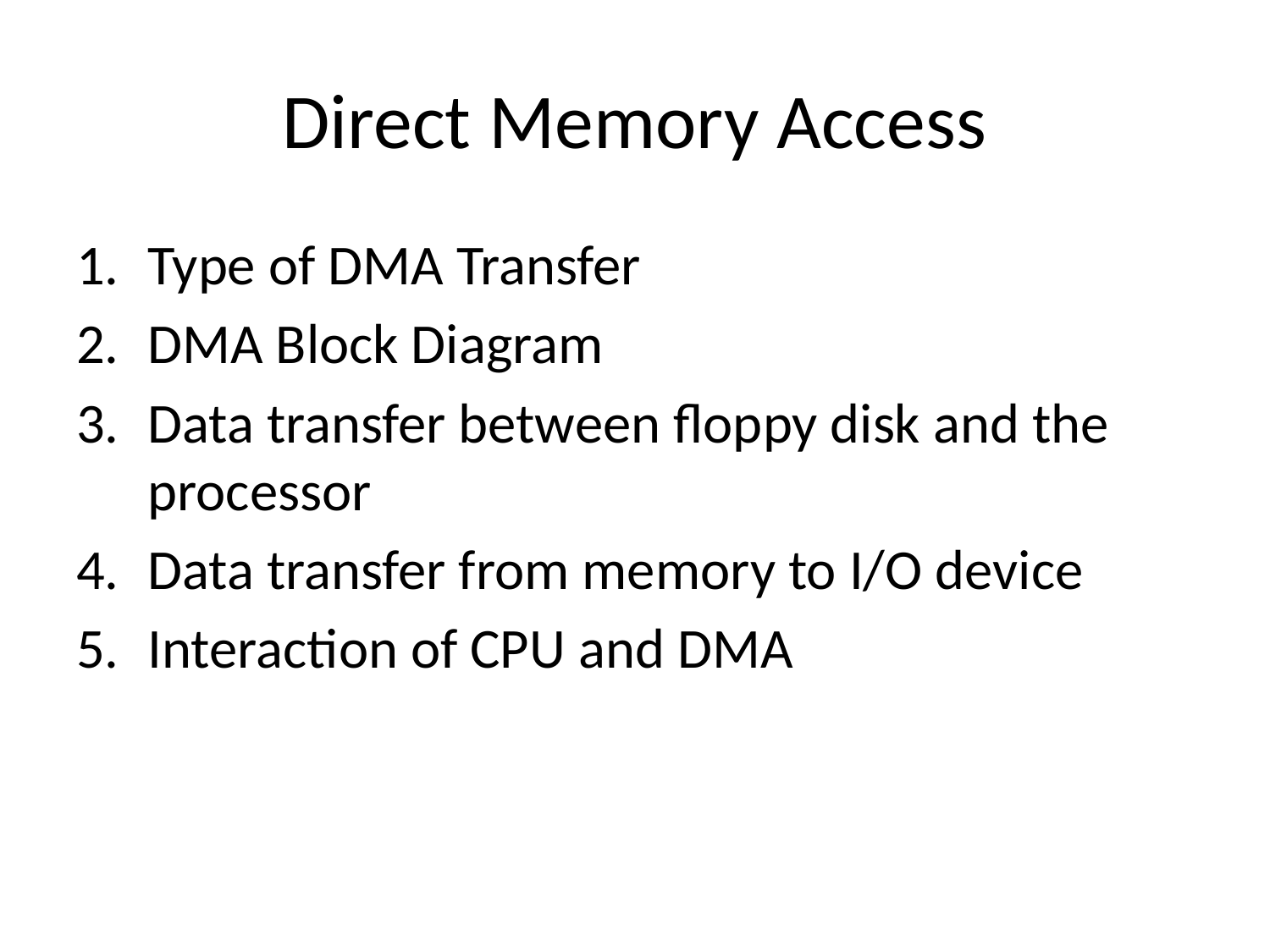

# Direct Memory Access
Type of DMA Transfer
DMA Block Diagram
Data transfer between floppy disk and the processor
Data transfer from memory to I/O device
Interaction of CPU and DMA